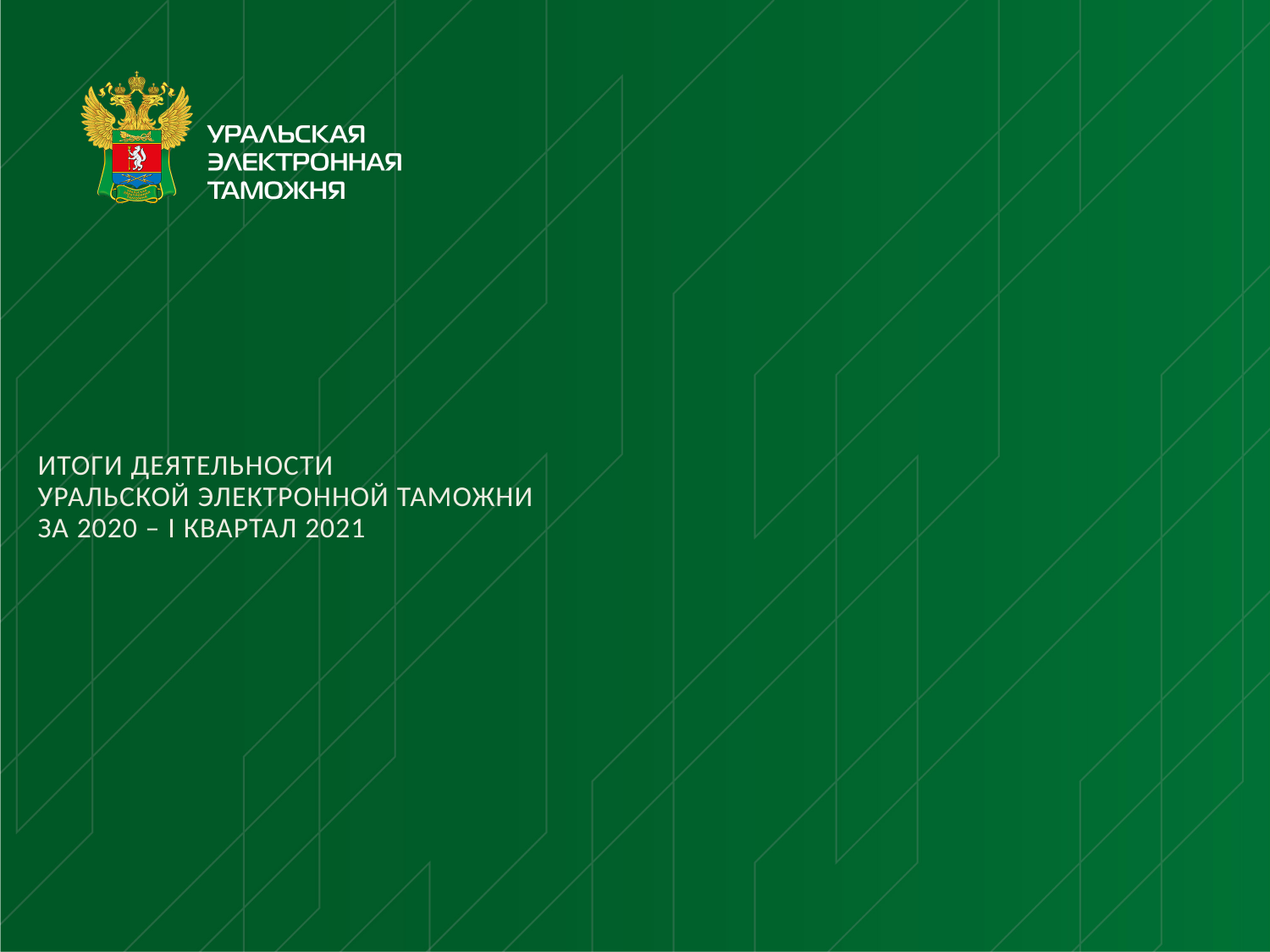

# Итоги деятельности Уральской электронной таможни за 2020 – I квартал 2021